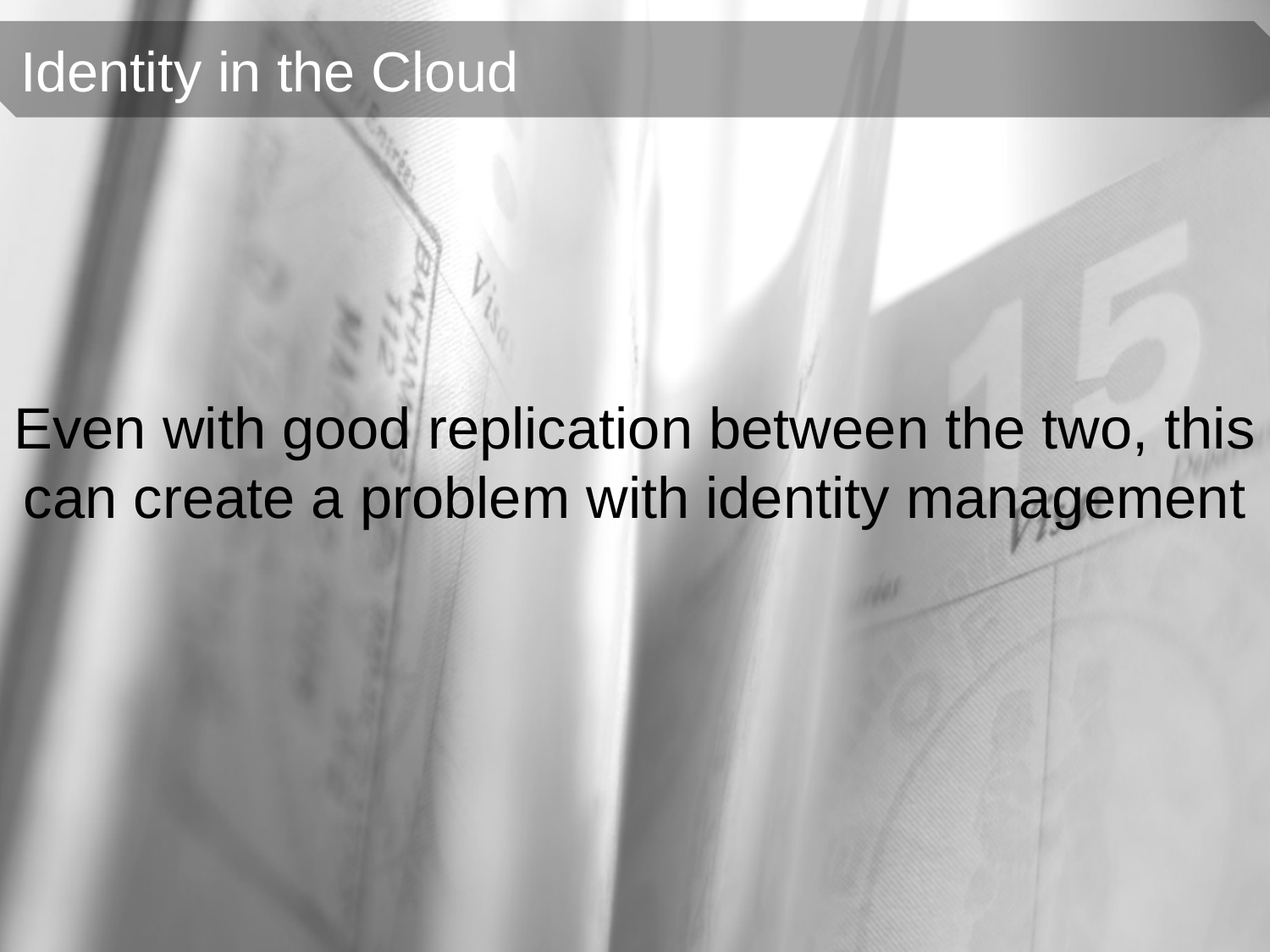

Even with good replication between the two, this can create a problem with identity management